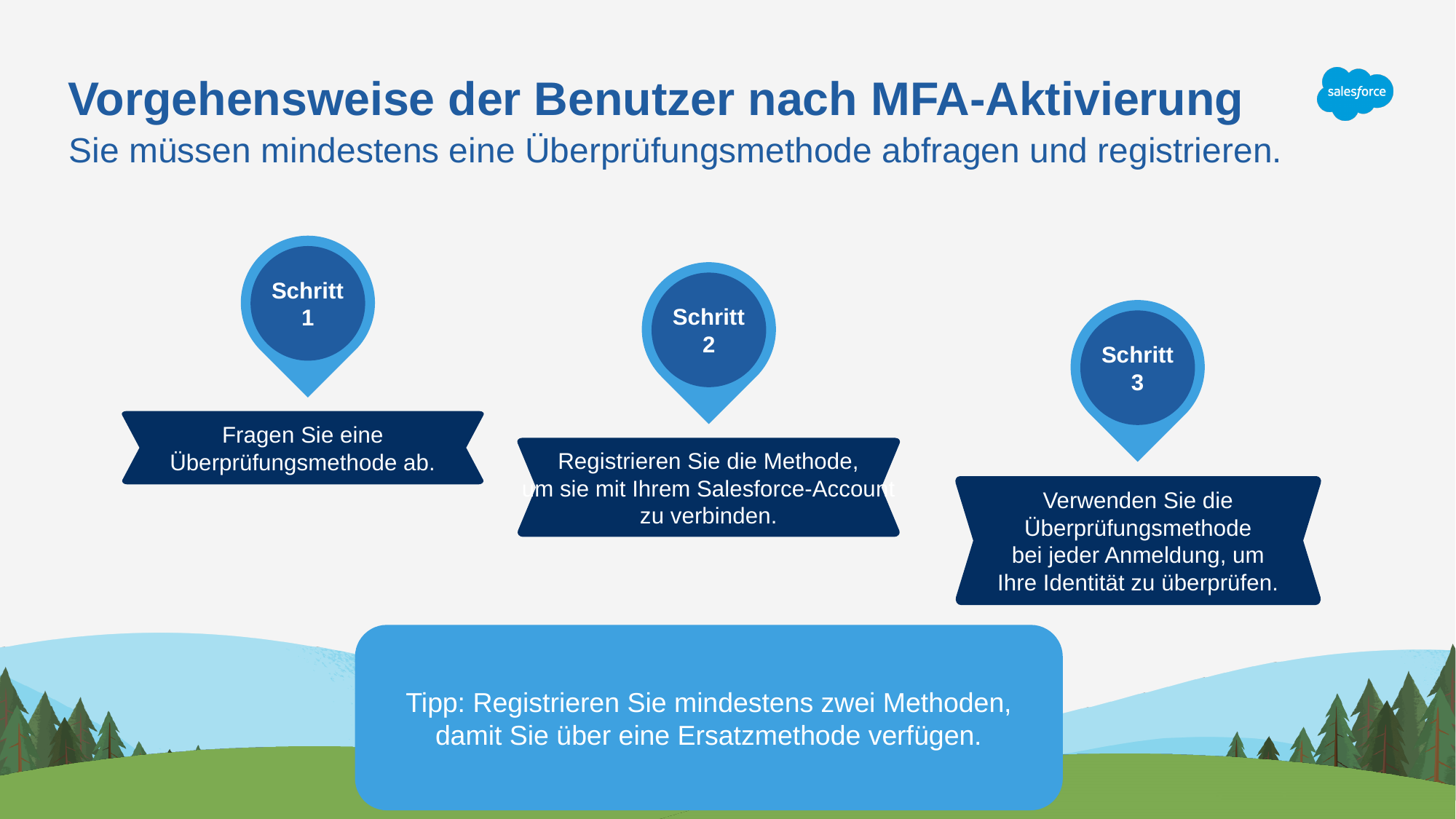

Vorgehensweise der Benutzer nach MFA-Aktivierung
Sie müssen mindestens eine Überprüfungsmethode abfragen und registrieren.

Schritt 1

Schritt 2

Schritt 3
Fragen Sie eine Überprüfungsmethode ab.
Registrieren Sie die Methode,
um sie mit Ihrem Salesforce-Account zu verbinden.
Verwenden Sie die Überprüfungsmethode
bei jeder Anmeldung, um
Ihre Identität zu überprüfen.
Tipp: Registrieren Sie mindestens zwei Methoden, damit Sie über eine Ersatzmethode verfügen.